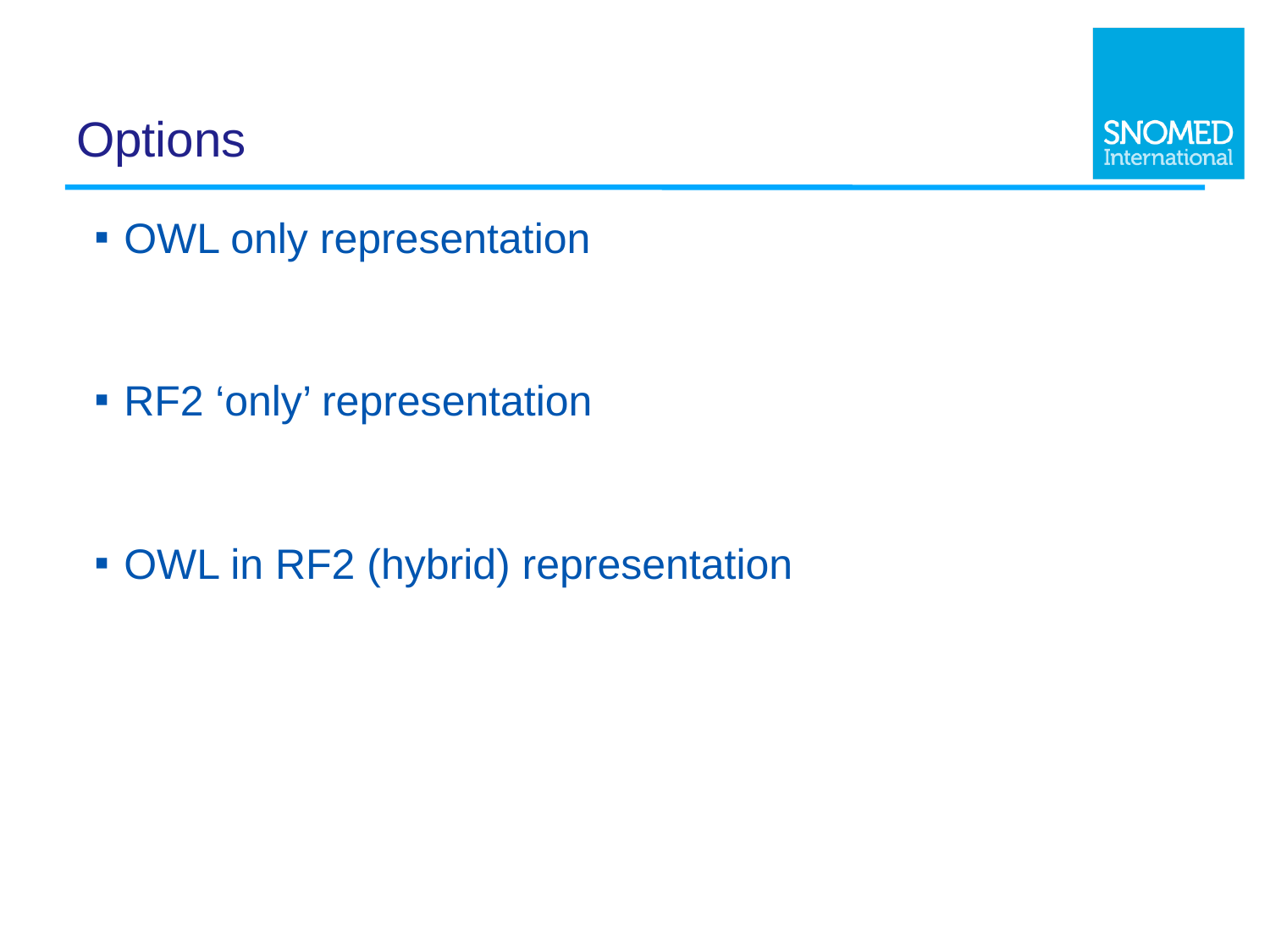

# Options
OWL only representation

RF2 ‘only’ representation

OWL in RF2 (hybrid) representation